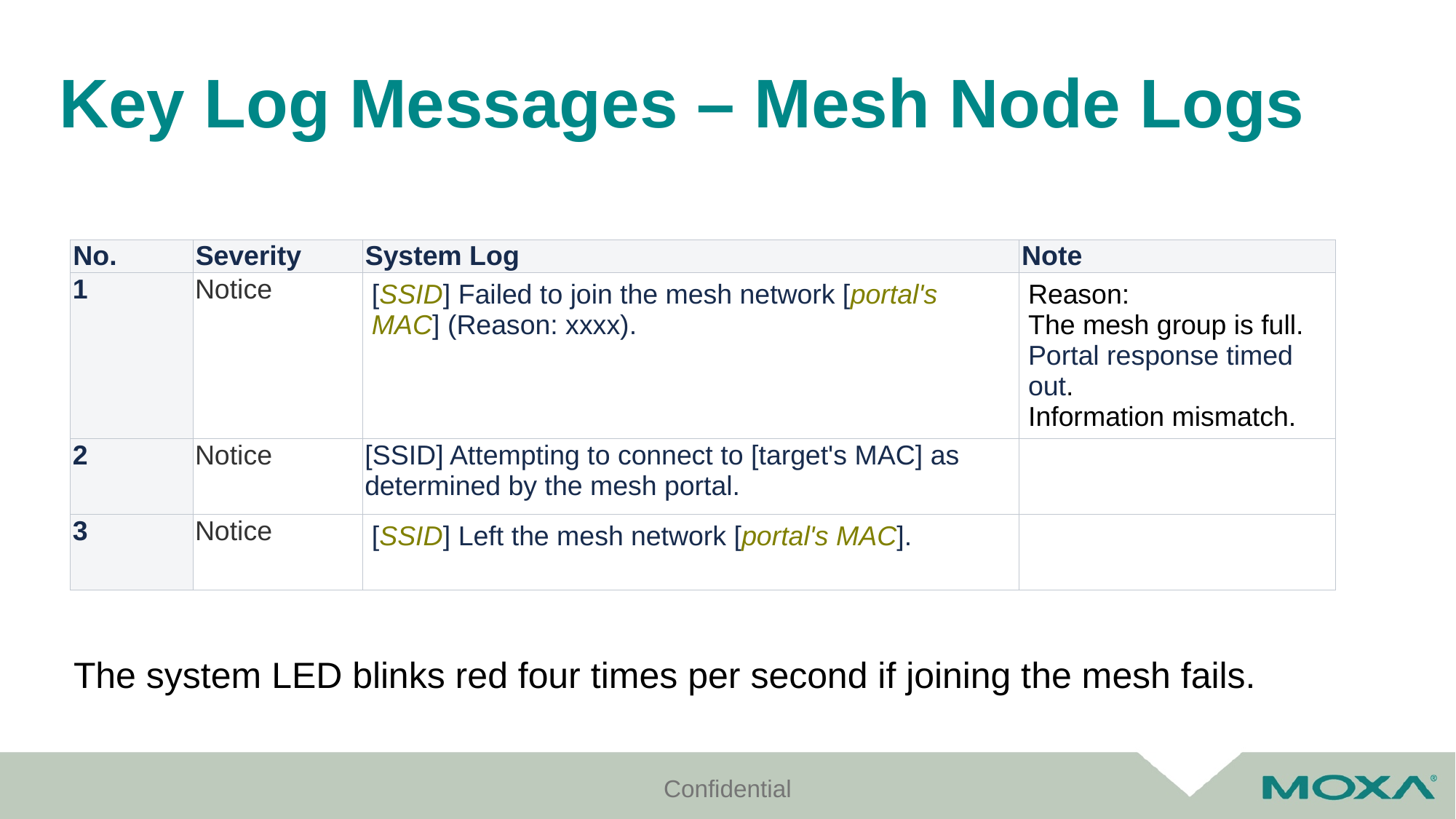

# Key Log Messages – Mesh Node Logs
| No. | Severity | System Log | Note |
| --- | --- | --- | --- |
| 1 | Notice | [SSID] Failed to join the mesh network [portal's MAC] (Reason: xxxx). | Reason:  The mesh group is full. Portal response timed out. Information mismatch. |
| 2 | Notice | [SSID] Attempting to connect to [target's MAC] as determined by the mesh portal. |  |
| 3 | Notice | [SSID] Left the mesh network [portal's MAC]. |  |
The system LED blinks red four times per second if joining the mesh fails.